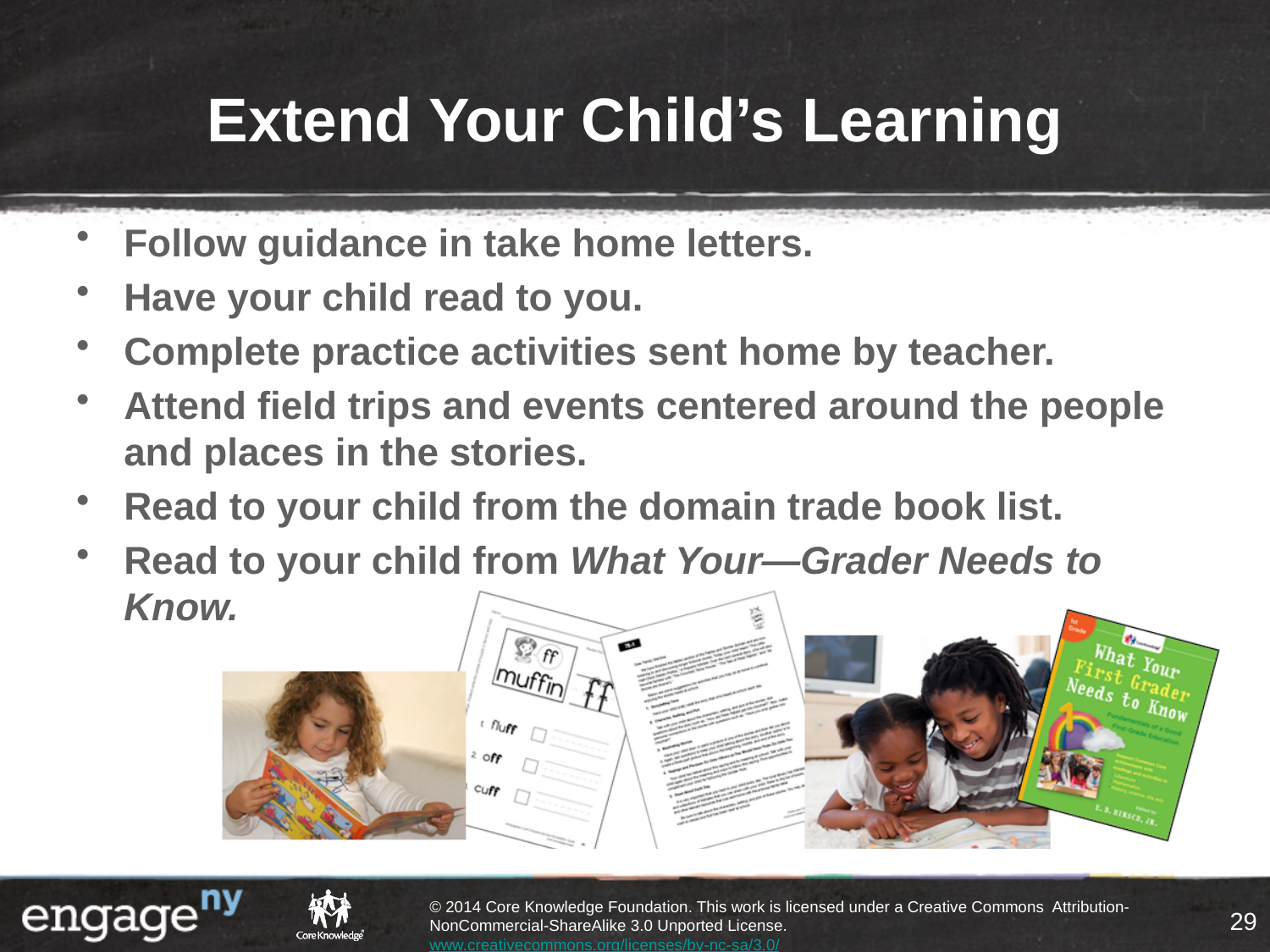

# Extend Your Child’s Learning
Follow guidance in take home letters.
Have your child read to you.
Complete practice activities sent home by teacher.
Attend field trips and events centered around the people and places in the stories.
Read to your child from the domain trade book list.
Read to your child from What Your—Grader Needs to Know.

29